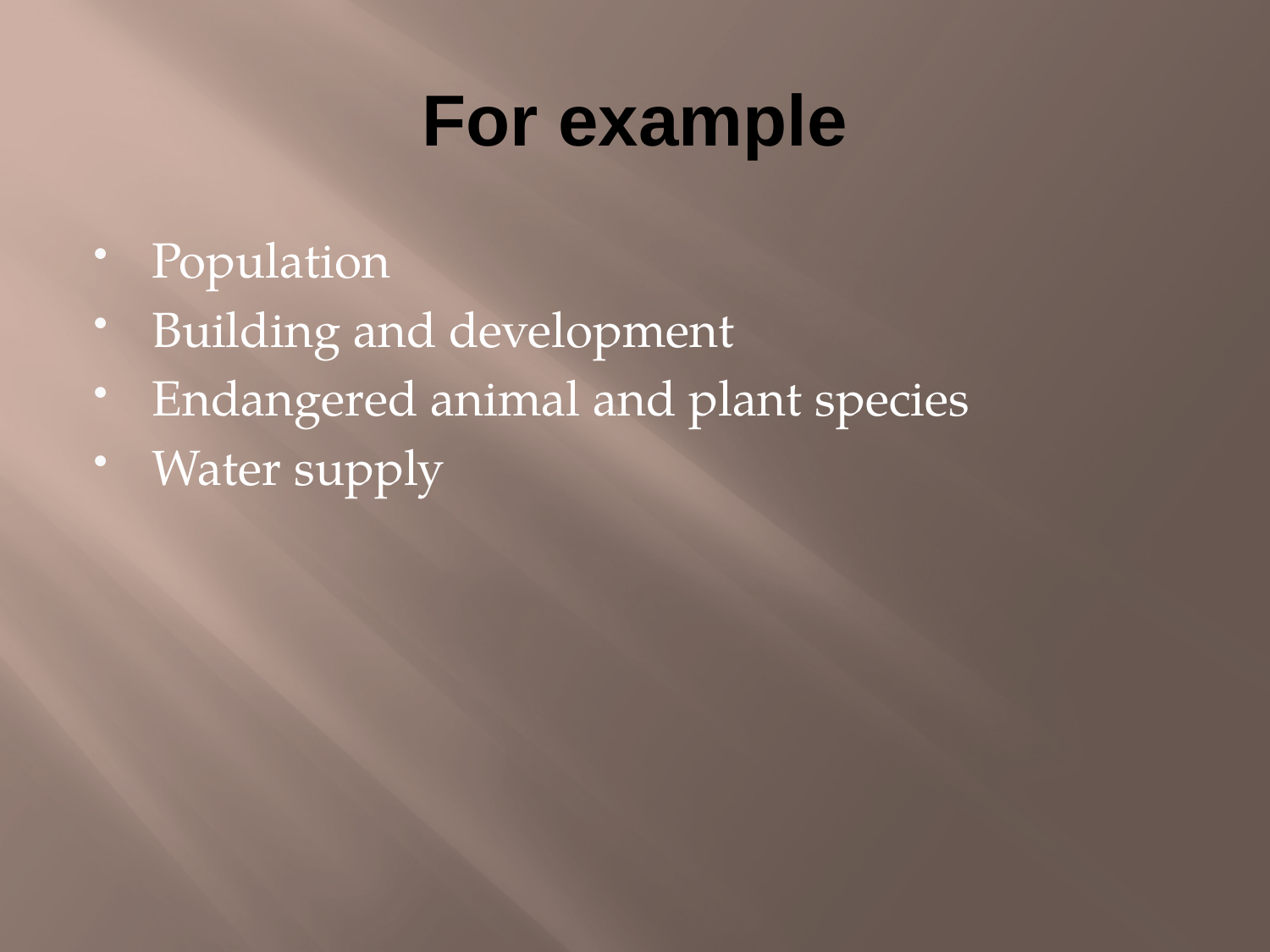

# For example
Population
Building and development
Endangered animal and plant species
Water supply